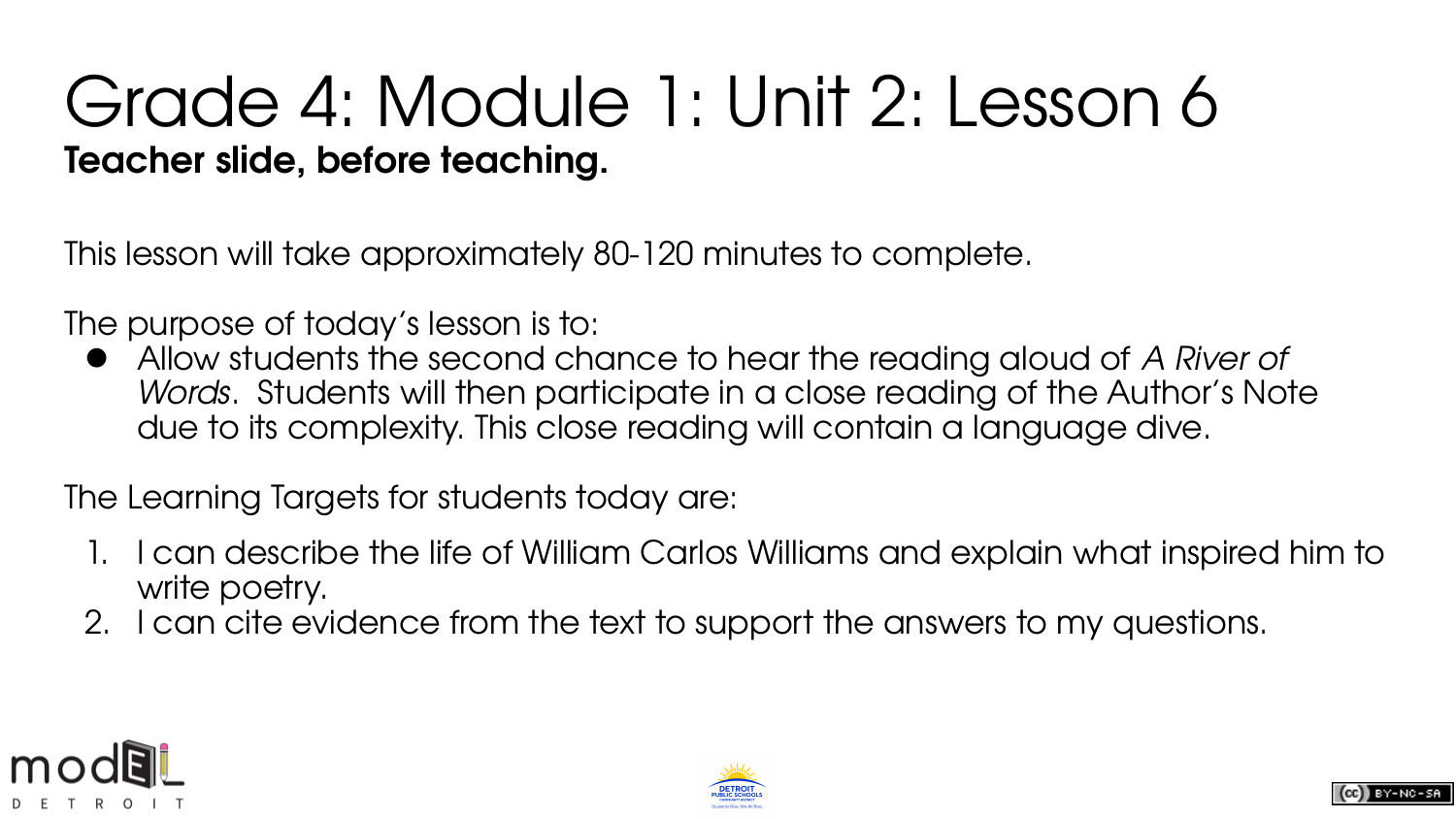

# Grade 4: Module 1: Unit 2: Lesson 6
Teacher slide, before teaching.
This lesson will take approximately 80-120 minutes to complete.

The purpose of today’s lesson is to:
Allow students the second chance to hear the reading aloud of A River of Words.  Students will then participate in a close reading of the Author’s Note due to its complexity. This close reading will contain a language dive.

The Learning Targets for students today are:
I can describe the life of William Carlos Williams and explain what inspired him to write poetry.
I can cite evidence from the text to support the answers to my questions.